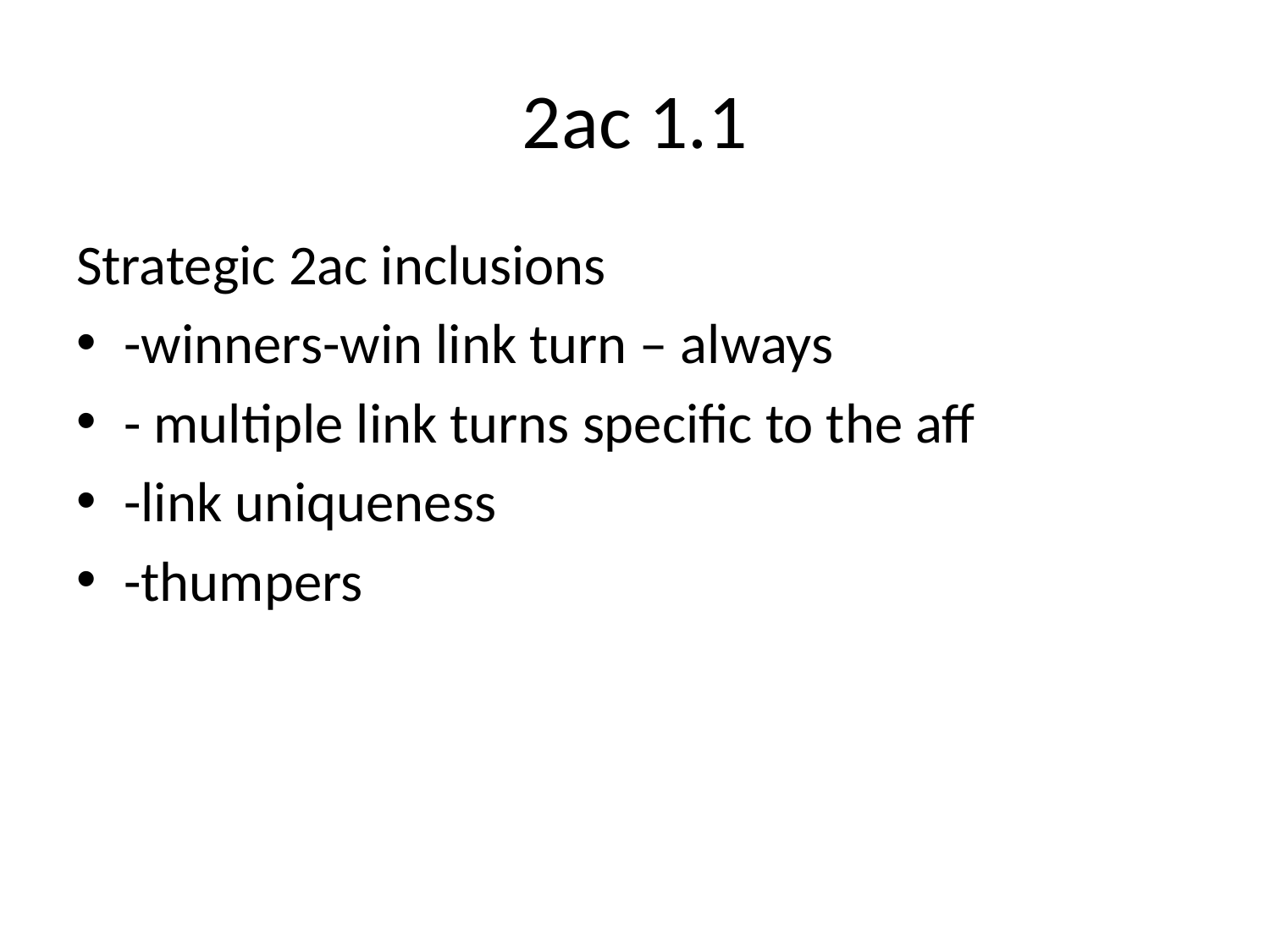

# 2ac 1.1
Strategic 2ac inclusions
-winners-win link turn – always
- multiple link turns specific to the aff
-link uniqueness
-thumpers